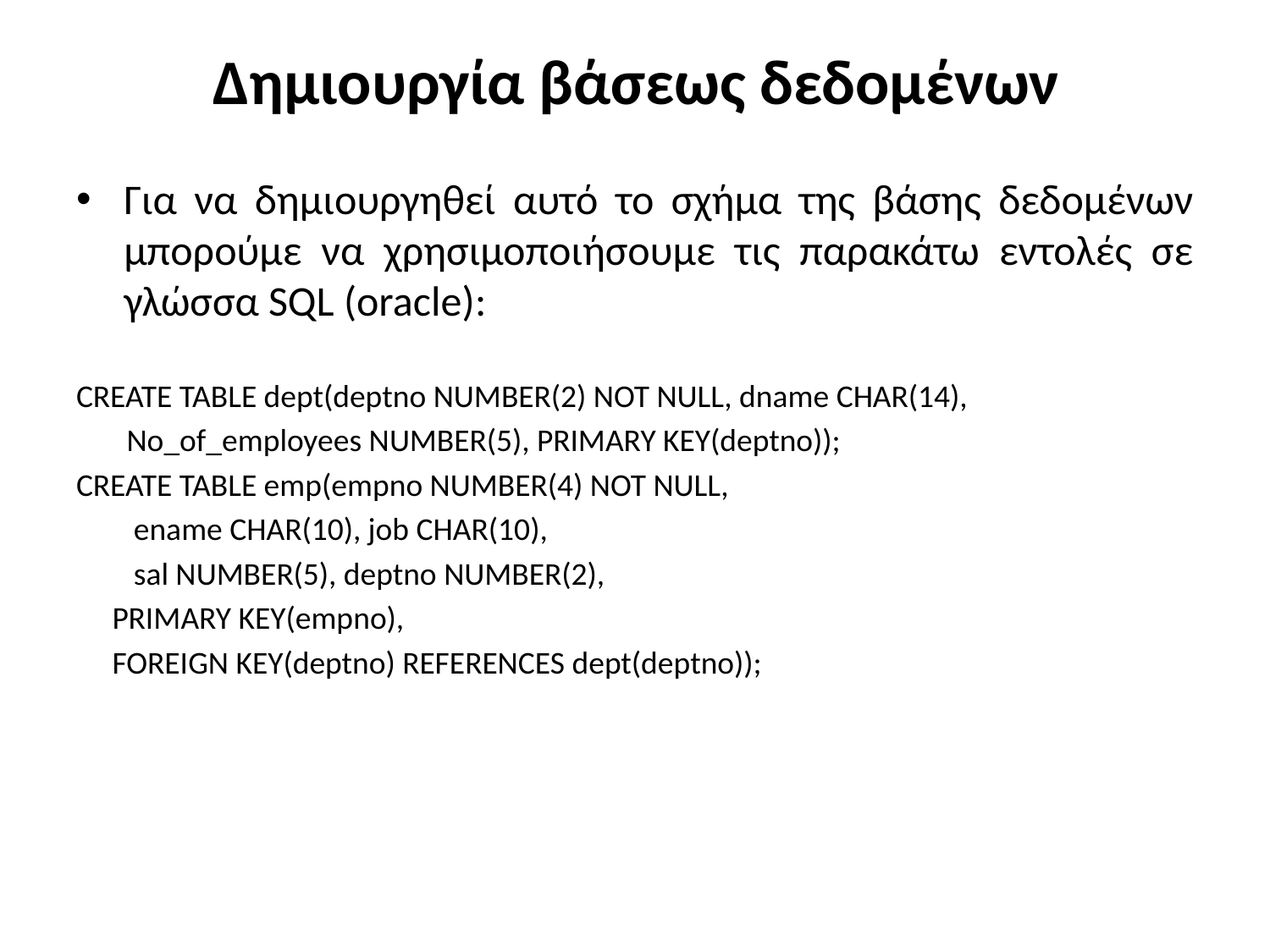

# Δημιουργία βάσεως δεδομένων
Για να δημιουργηθεί αυτό το σχήμα της βάσης δεδομένων μπορούμε να χρησιμοποιήσουμε τις παρακάτω εντολές σε γλώσσα SQL (oracle):

CREATE TABLE dept(deptno NUMBER(2) NOT NULL, dname CHAR(14),
       No_of_employees NUMBER(5), PRIMARY KEY(deptno));
CREATE TABLE emp(empno NUMBER(4) NOT NULL,
        ename CHAR(10), job CHAR(10),
        sal NUMBER(5), deptno NUMBER(2),
     PRIMARY KEY(empno),
     FOREIGN KEY(deptno) REFERENCES dept(deptno));